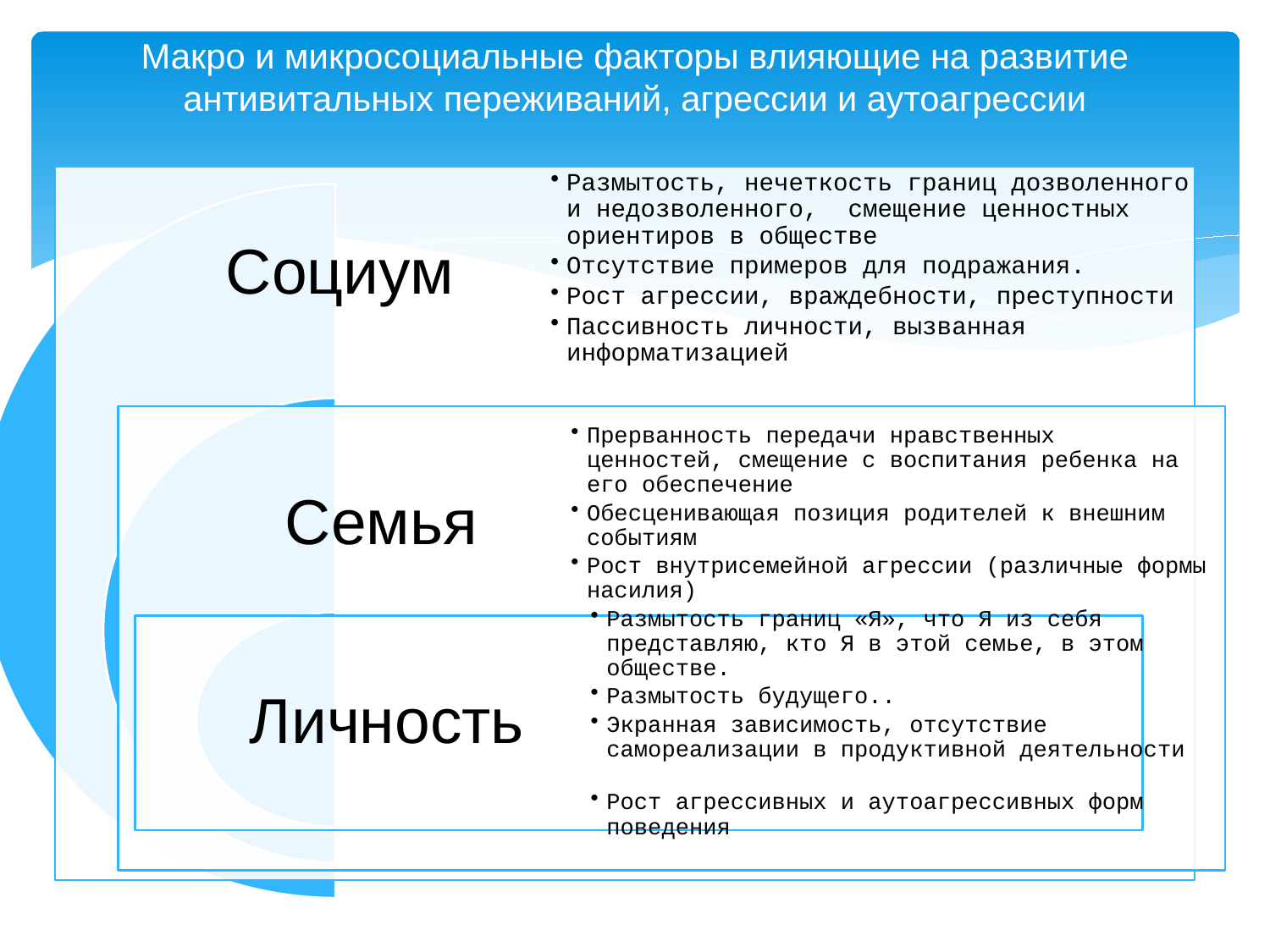

# Макро и микросоциальные факторы влияющие на развитие антивитальных переживаний, агрессии и аутоагрессии
Социум
Семья
Личность
Размытость, нечеткость границ дозволенного и недозволенного,  смещение ценностных  ориентиров в обществе
Отсутствие примеров для подражания.
Рост агрессии, враждебности, преступности
Пассивность личности, вызванная информатизацией

Прерванность передачи нравственных  ценностей, смещение с воспитания ребенка на его обеспечение
Обесценивающая позиция родителей к внешним событиям
Рост внутрисемейной агрессии (различные формы насилия)
Размытость границ «Я», что Я из себя представляю, кто Я в этой семье, в этом обществе.
Размытость будущего..
Экранная зависимость, отсутствие самореализации в продуктивной деятельности
Рост агрессивных и аутоагрессивных форм поведения